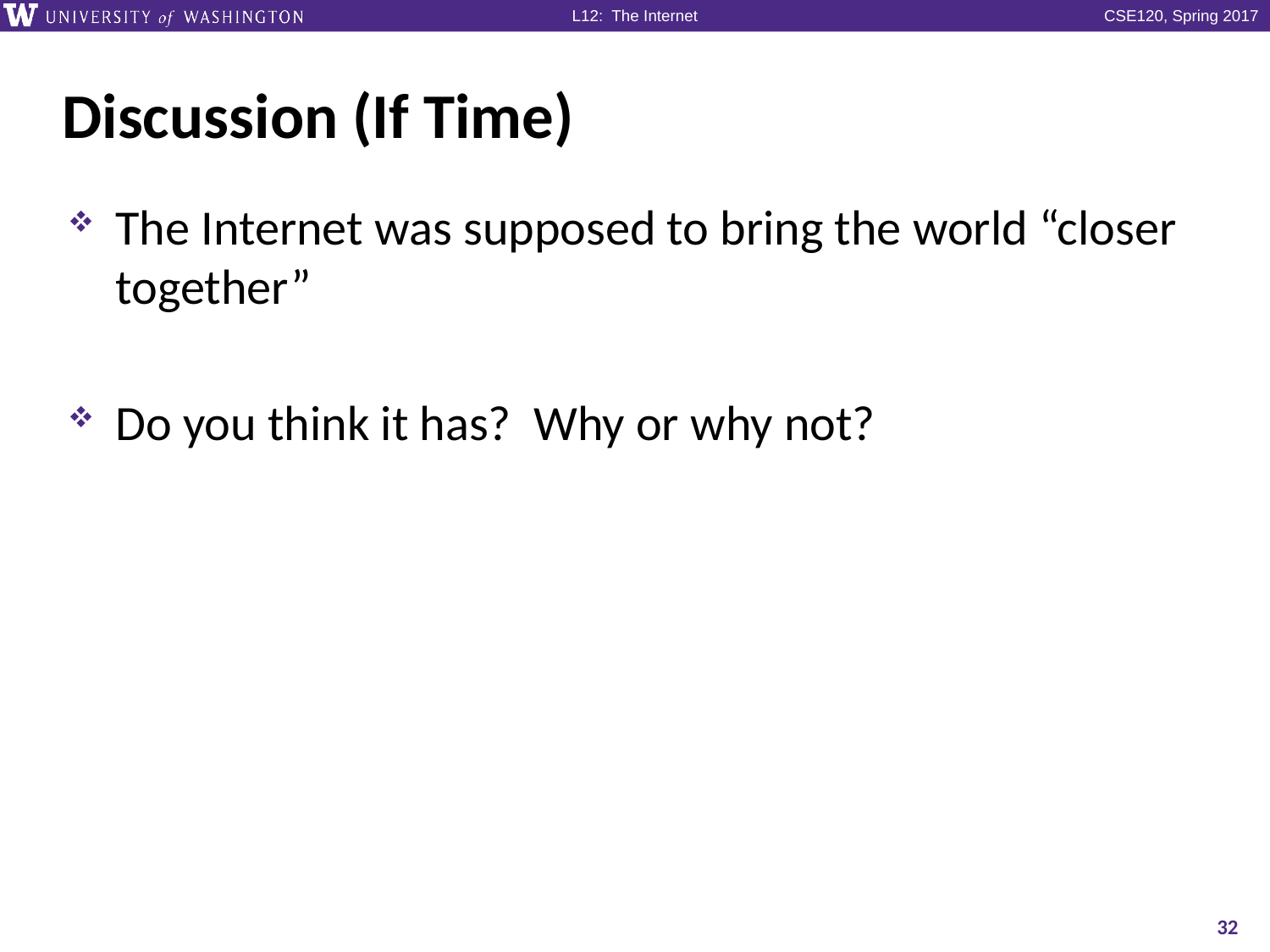

# Discussion (If Time)
The Internet was supposed to bring the world “closer together”

Do you think it has?  Why or why not?
32